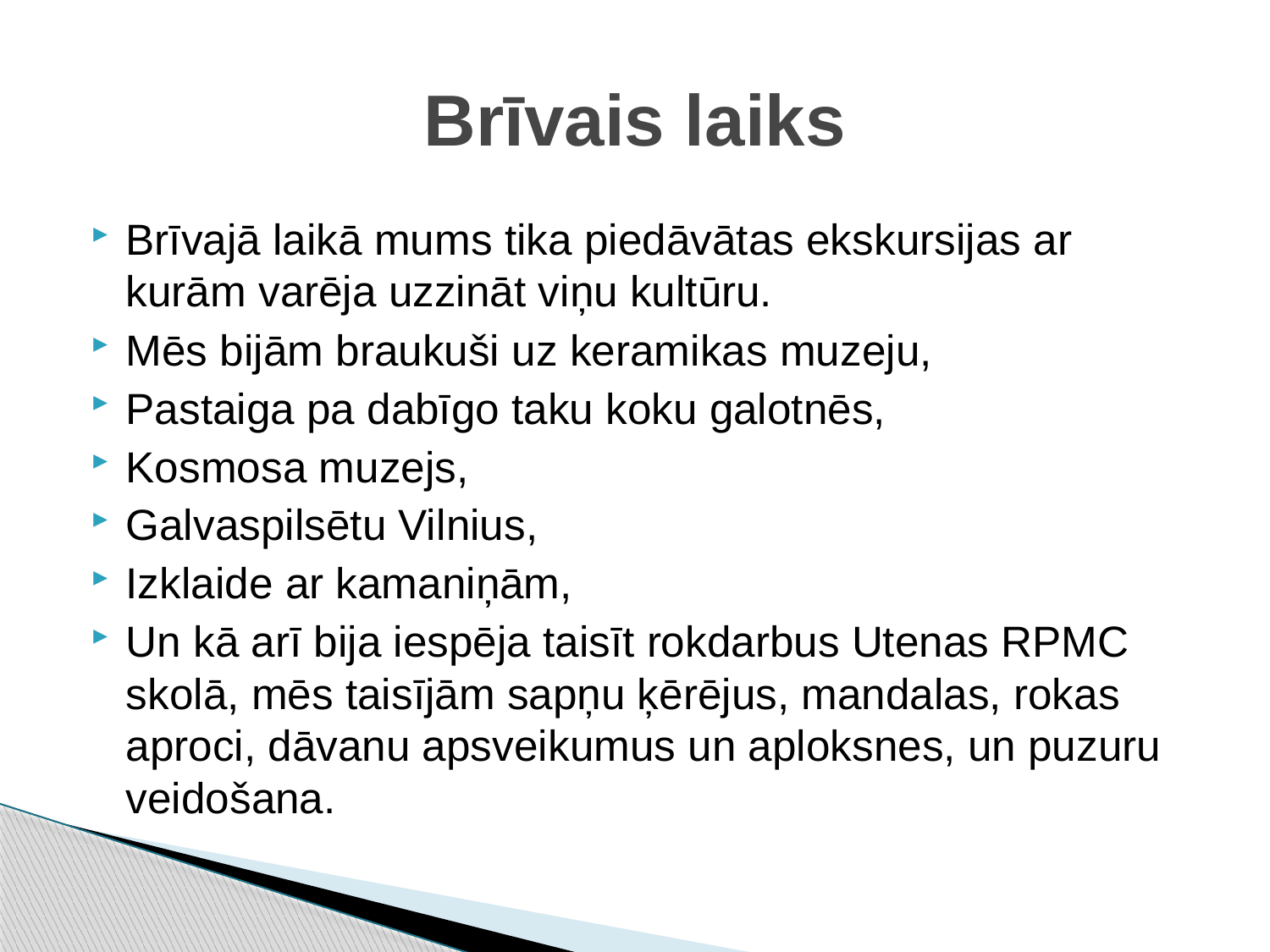

# Brīvais laiks
Brīvajā laikā mums tika piedāvātas ekskursijas ar kurām varēja uzzināt viņu kultūru.
Mēs bijām braukuši uz keramikas muzeju,
Pastaiga pa dabīgo taku koku galotnēs,
Kosmosa muzejs,
Galvaspilsētu Vilnius,
Izklaide ar kamaniņām,
Un kā arī bija iespēja taisīt rokdarbus Utenas RPMC skolā, mēs taisījām sapņu ķērējus, mandalas, rokas aproci, dāvanu apsveikumus un aploksnes, un puzuru veidošana.